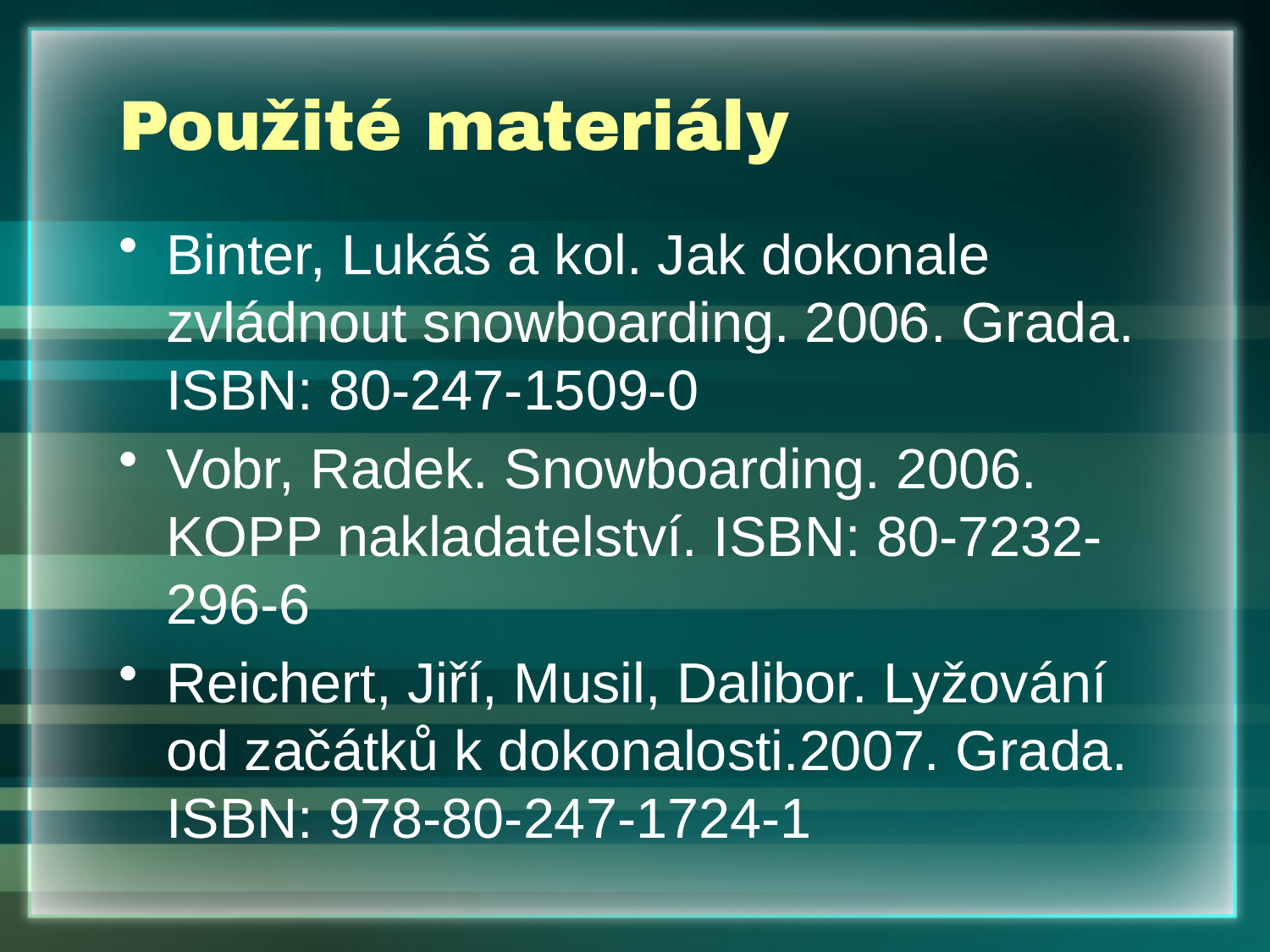

# Použité materiály
Binter, Lukáš a kol. Jak dokonale zvládnout snowboarding. 2006. Grada. ISBN: 80-247-1509-0
Vobr, Radek. Snowboarding. 2006. KOPP nakladatelství. ISBN: 80-7232-296-6
Reichert, Jiří, Musil, Dalibor. Lyžování od začátků k dokonalosti.2007. Grada. ISBN: 978-80-247-1724-1